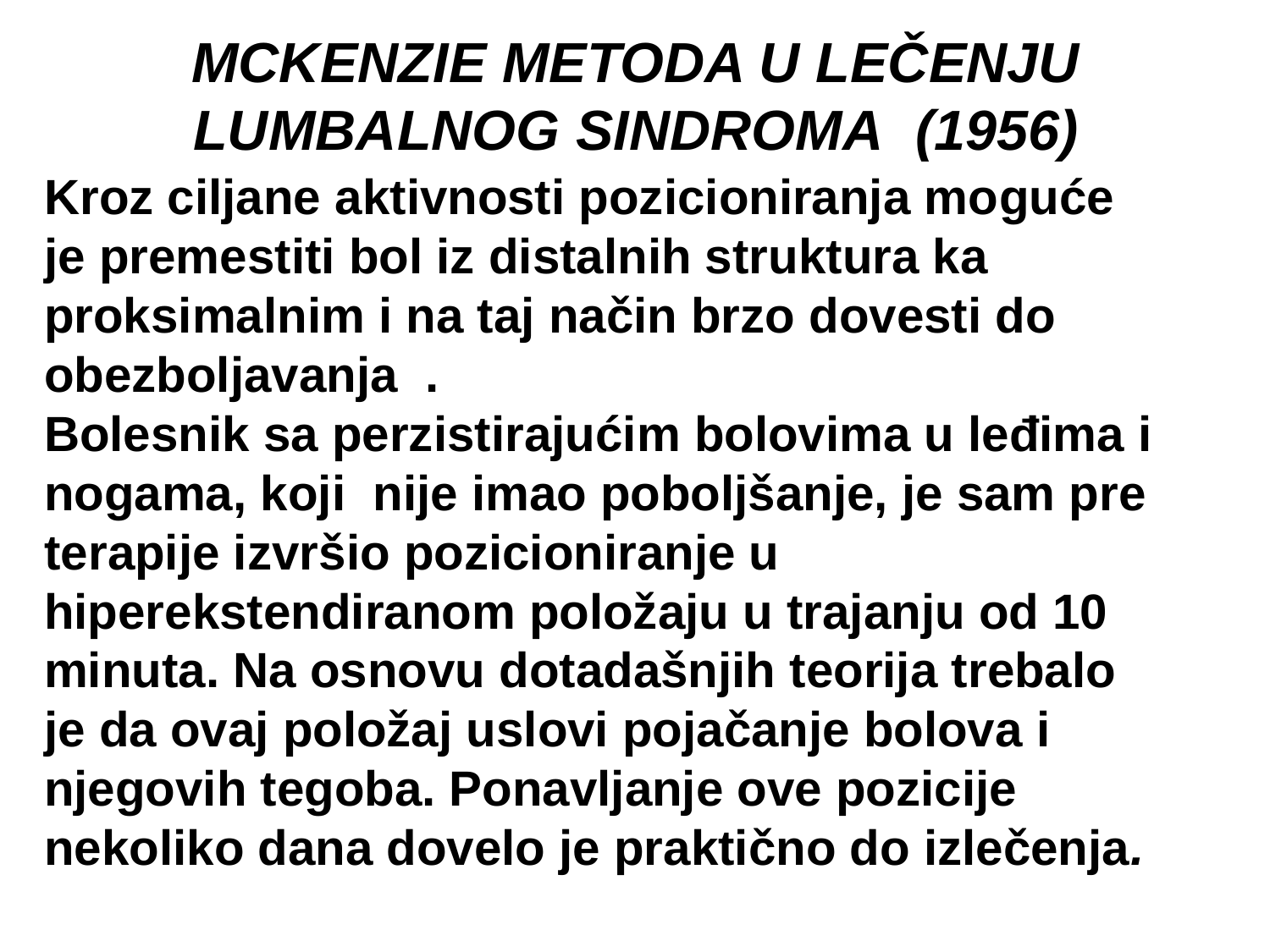

MCKENZIE METODA U LEČENJU LUMBALNOG SINDROMA  (1956)
Kroz ciljane aktivnosti pozicioniranja moguće je premestiti bol iz distalnih struktura ka proksimalnim i na taj način brzo dovesti do obezboljavanja  .
Bolesnik sa perzistirajućim bolovima u leđima i nogama, koji  nije imao poboljšanje, je sam pre terapije izvršio pozicioniranje u hiperekstendiranom položaju u trajanju od 10 minuta. Na osnovu dotadašnjih teorija trebalo je da ovaj položaj uslovi pojačanje bolova i njegovih tegoba. Ponavljanje ove pozicije nekoliko dana dovelo je praktično do izlečenja.